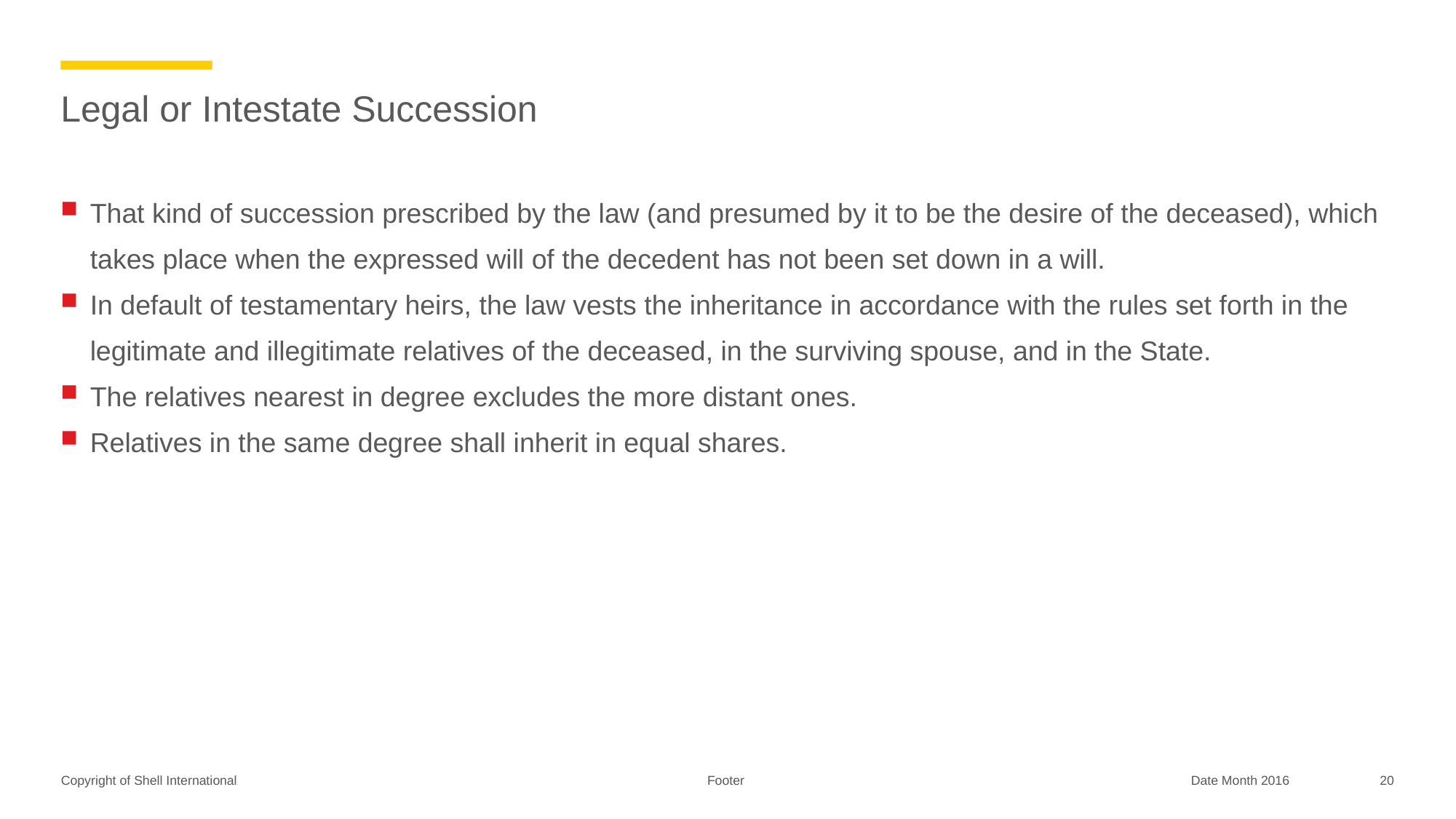

# Legal or Intestate Succession
That kind of succession prescribed by the law (and presumed by it to be the desire of the deceased), which takes place when the expressed will of the decedent has not been set down in a will.
In default of testamentary heirs, the law vests the inheritance in accordance with the rules set forth in the legitimate and illegitimate relatives of the deceased, in the surviving spouse, and in the State.
The relatives nearest in degree excludes the more distant ones.
Relatives in the same degree shall inherit in equal shares.

Footer
20
Date Month 2016